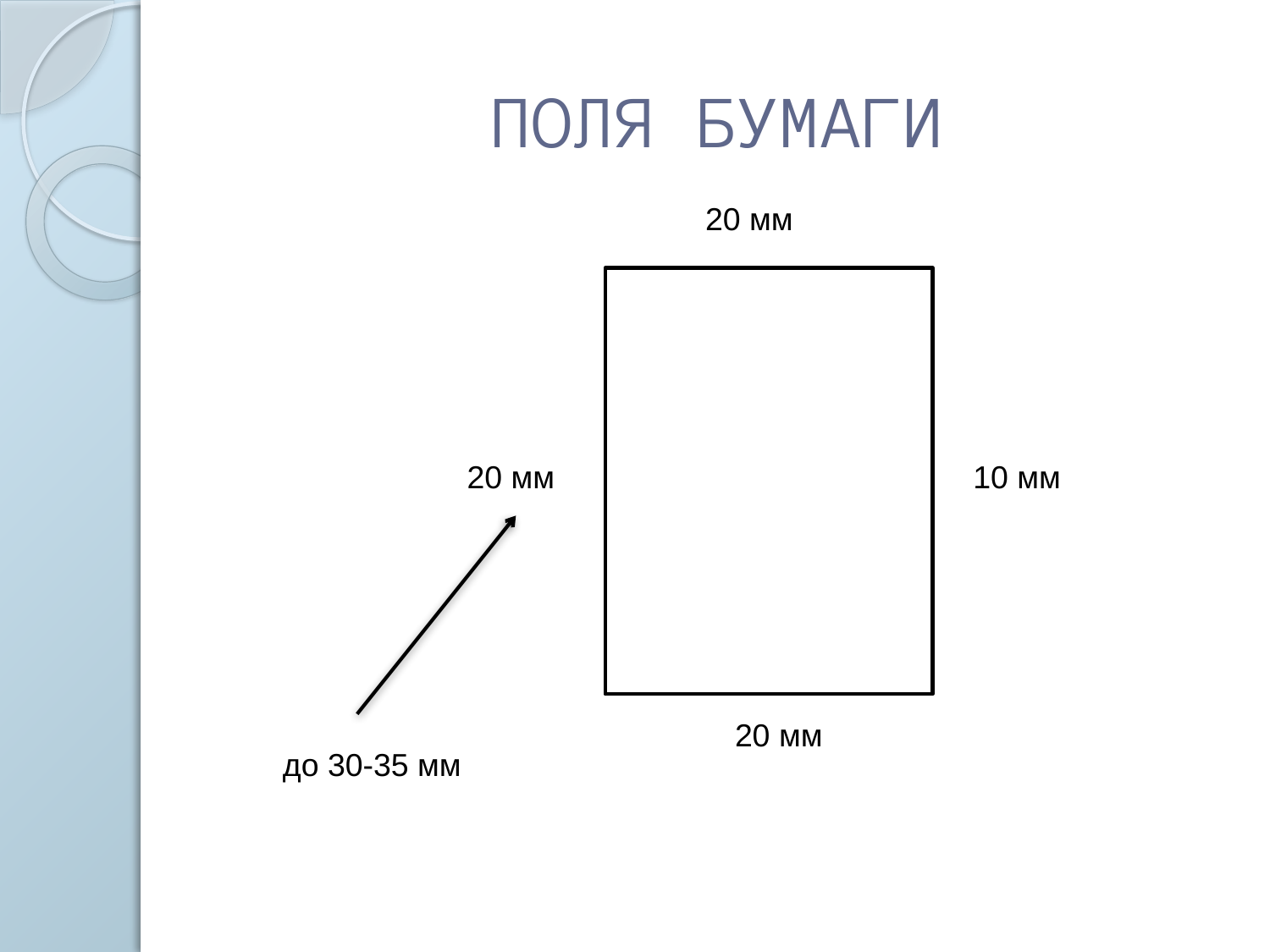

# ПОЛЯ БУМАГИ
20 мм

20 мм
10 мм
20 мм
до 30-35 мм